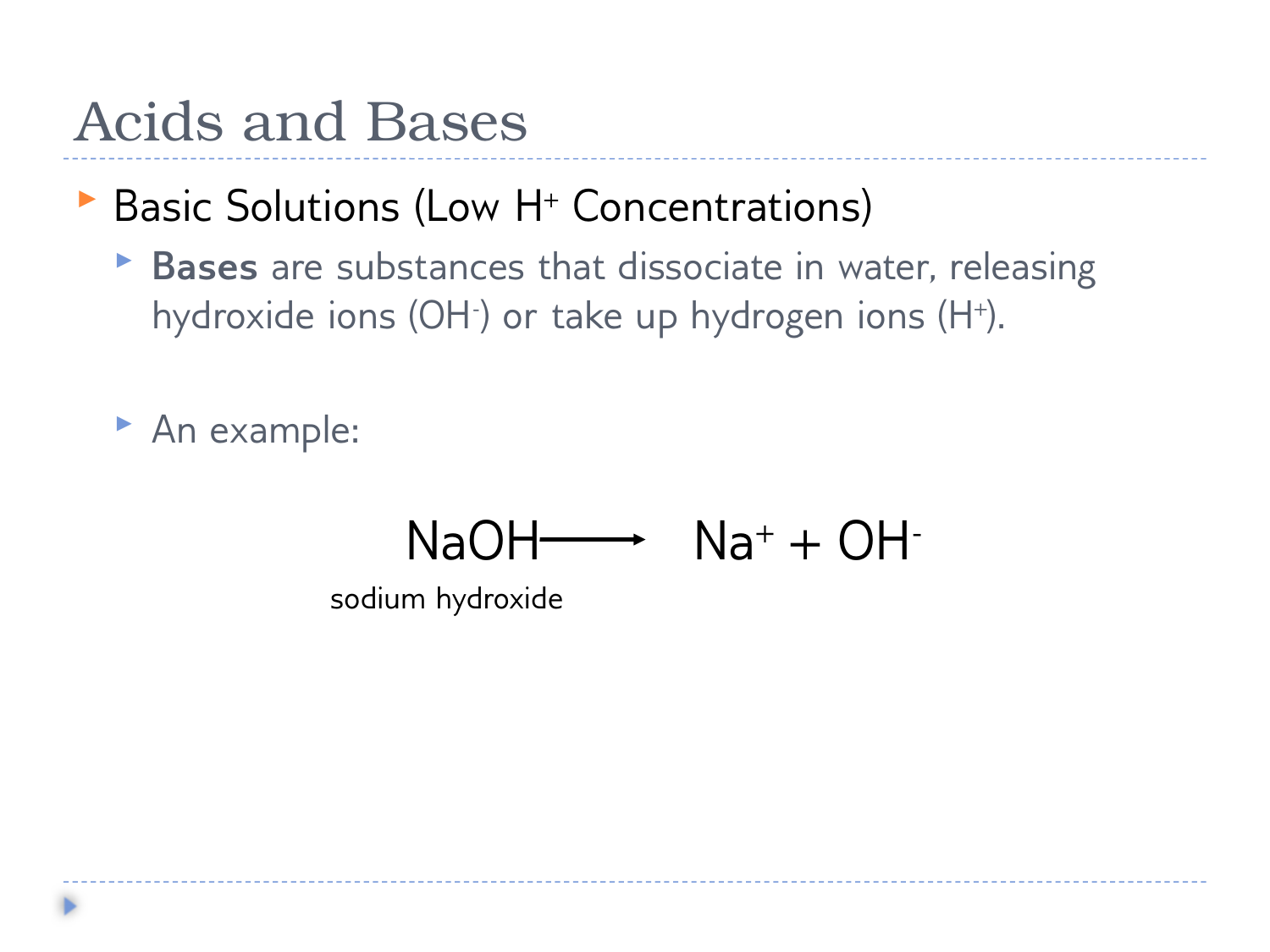

# Acids and Bases
Basic Solutions (Low H+ Concentrations)
Bases are substances that dissociate in water, releasing hydroxide ions (OH-) or take up hydrogen ions (H+).

An example:

		   NaOH	     Na+ + OH-

sodium hydroxide